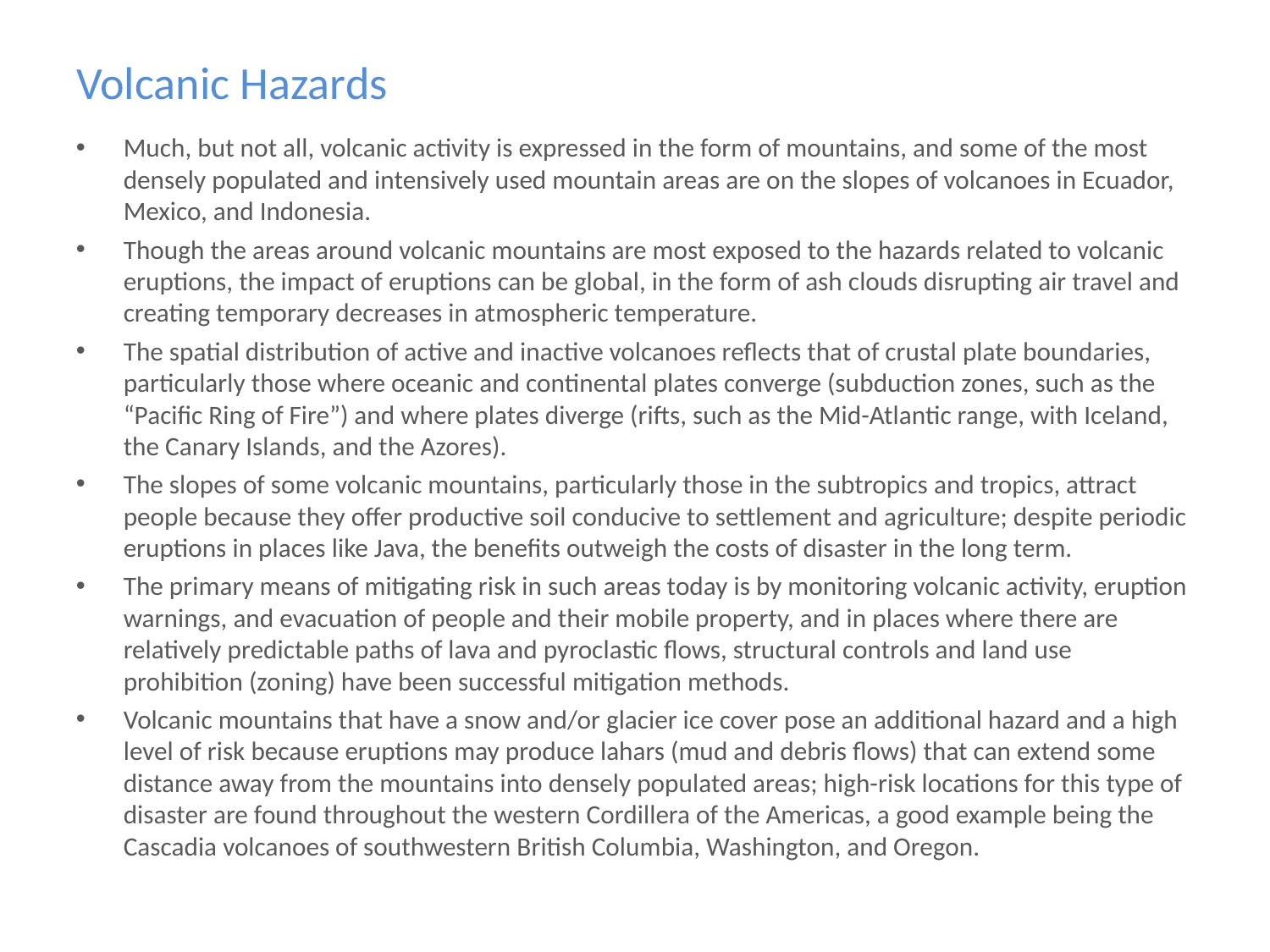

# Volcanic Hazards
Much, but not all, volcanic activity is expressed in the form of mountains, and some of the most densely populated and intensively used mountain areas are on the slopes of volcanoes in Ecuador, Mexico, and Indonesia.
Though the areas around volcanic mountains are most exposed to the hazards related to volcanic eruptions, the impact of eruptions can be global, in the form of ash clouds disrupting air travel and creating temporary decreases in atmospheric temperature.
The spatial distribution of active and inactive volcanoes reflects that of crustal plate boundaries, particularly those where oceanic and continental plates converge (subduction zones, such as the “Pacific Ring of Fire”) and where plates diverge (rifts, such as the Mid-Atlantic range, with Iceland, the Canary Islands, and the Azores).
The slopes of some volcanic mountains, particularly those in the subtropics and tropics, attract people because they offer productive soil conducive to settlement and agriculture; despite periodic eruptions in places like Java, the benefits outweigh the costs of disaster in the long term.
The primary means of mitigating risk in such areas today is by monitoring volcanic activity, eruption warnings, and evacuation of people and their mobile property, and in places where there are relatively predictable paths of lava and pyroclastic flows, structural controls and land use prohibition (zoning) have been successful mitigation methods.
Volcanic mountains that have a snow and/or glacier ice cover pose an additional hazard and a high level of risk because eruptions may produce lahars (mud and debris flows) that can extend some distance away from the mountains into densely populated areas; high-risk locations for this type of disaster are found throughout the western Cordillera of the Americas, a good example being the Cascadia volcanoes of southwestern British Columbia, Washington, and Oregon.